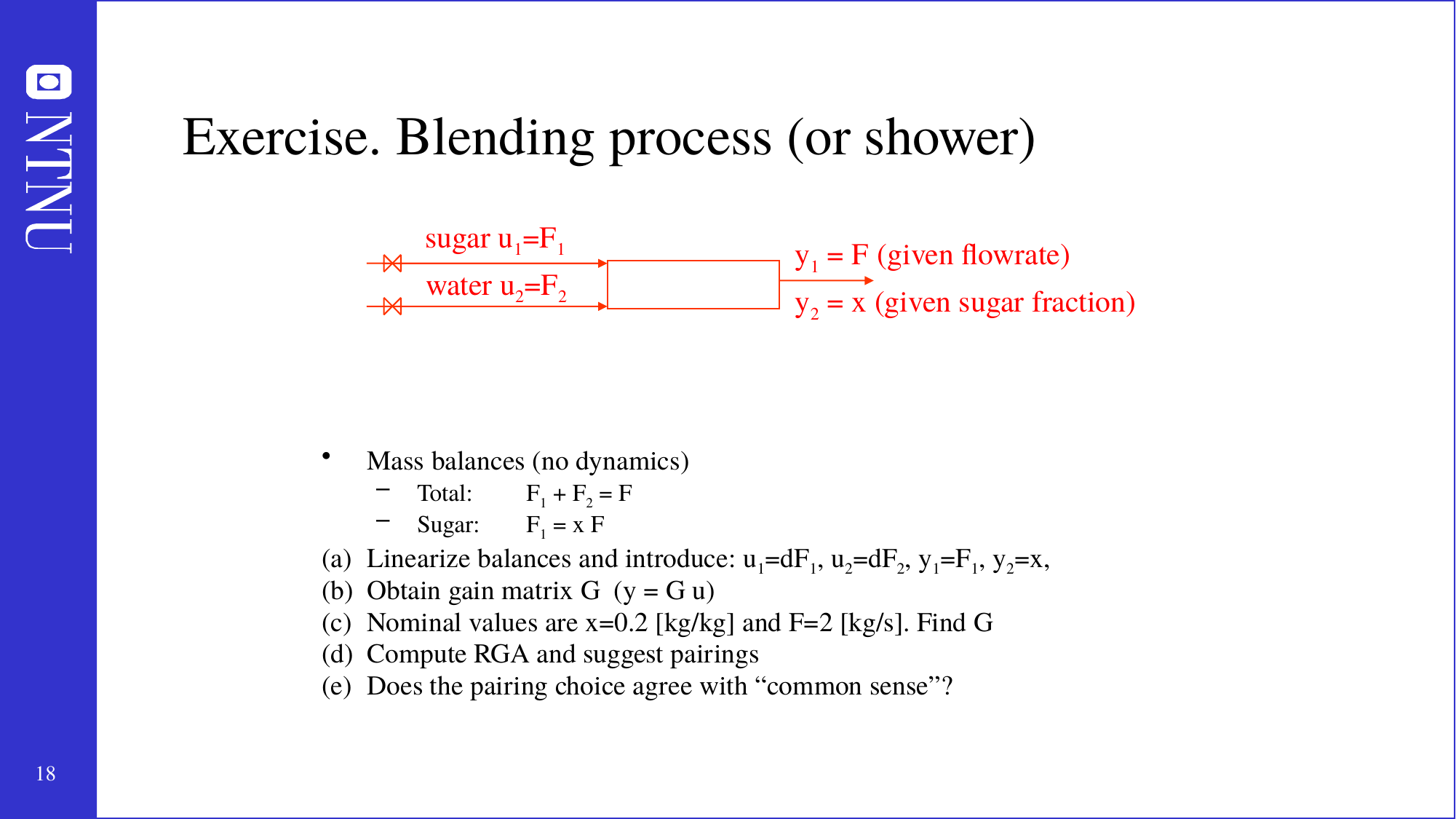

# Exercise. Blending process (or shower)
sugar u1=F1
y1 = F  (given flowrate)
y2 = x (given sugar fraction)

water u2=F2

Mass balances (no dynamics)
Total:  	F1 + F2 = F
Sugar:  	F1 = x F
Linearize balances and introduce: u1=dF1, u2=dF2, y1=F1, y2=x,
Obtain gain matrix G  (y = G u)
Nominal values are x=0.2 [kg/kg] and F=2 [kg/s]. Find G
Compute RGA and suggest pairings
Does the pairing choice agree with “common sense”?